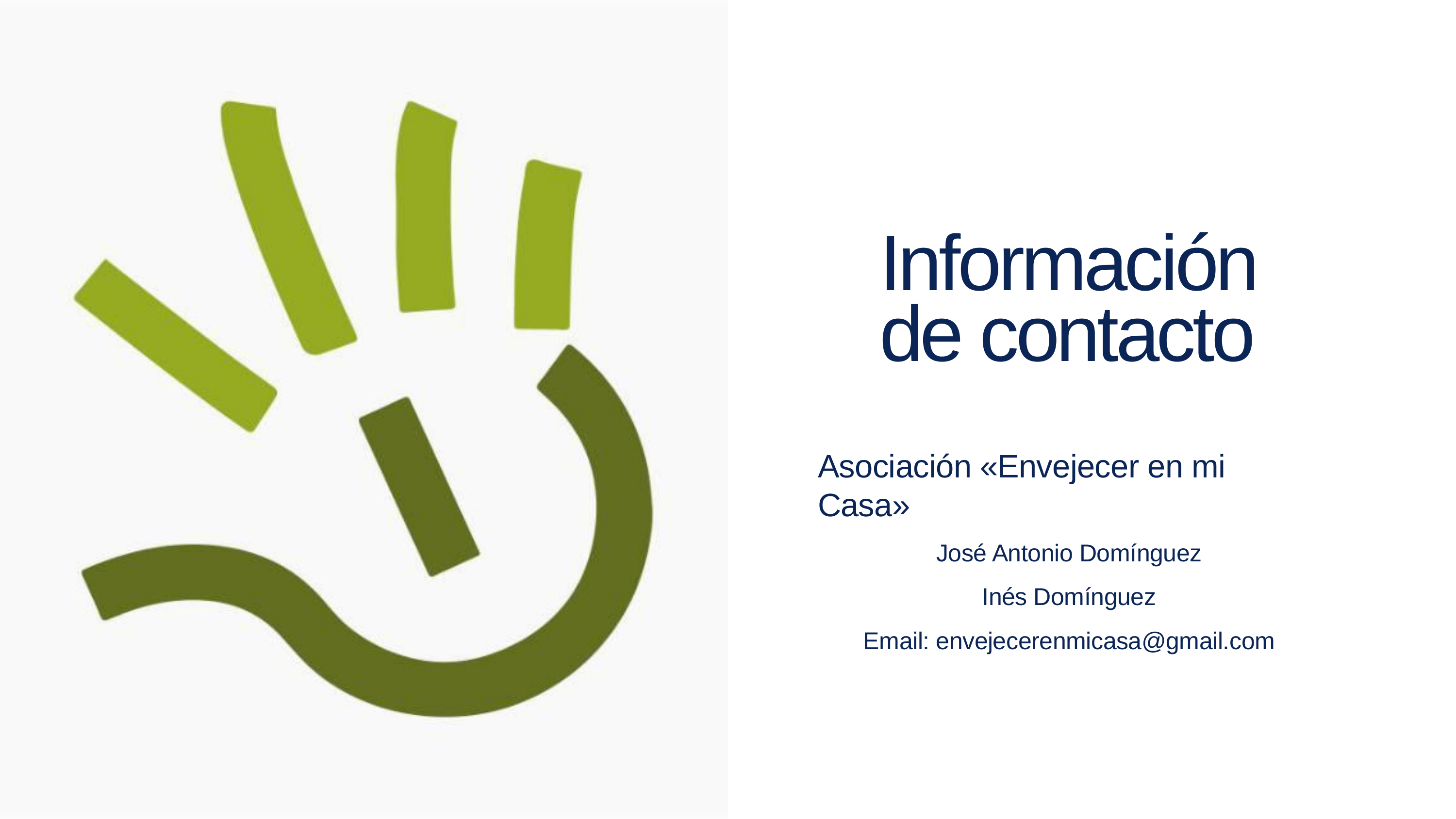

Información de contacto
Asociación «Envejecer en mi Casa»

José Antonio Domínguez

Inés Domínguez

Email: envejecerenmicasa@gmail.com